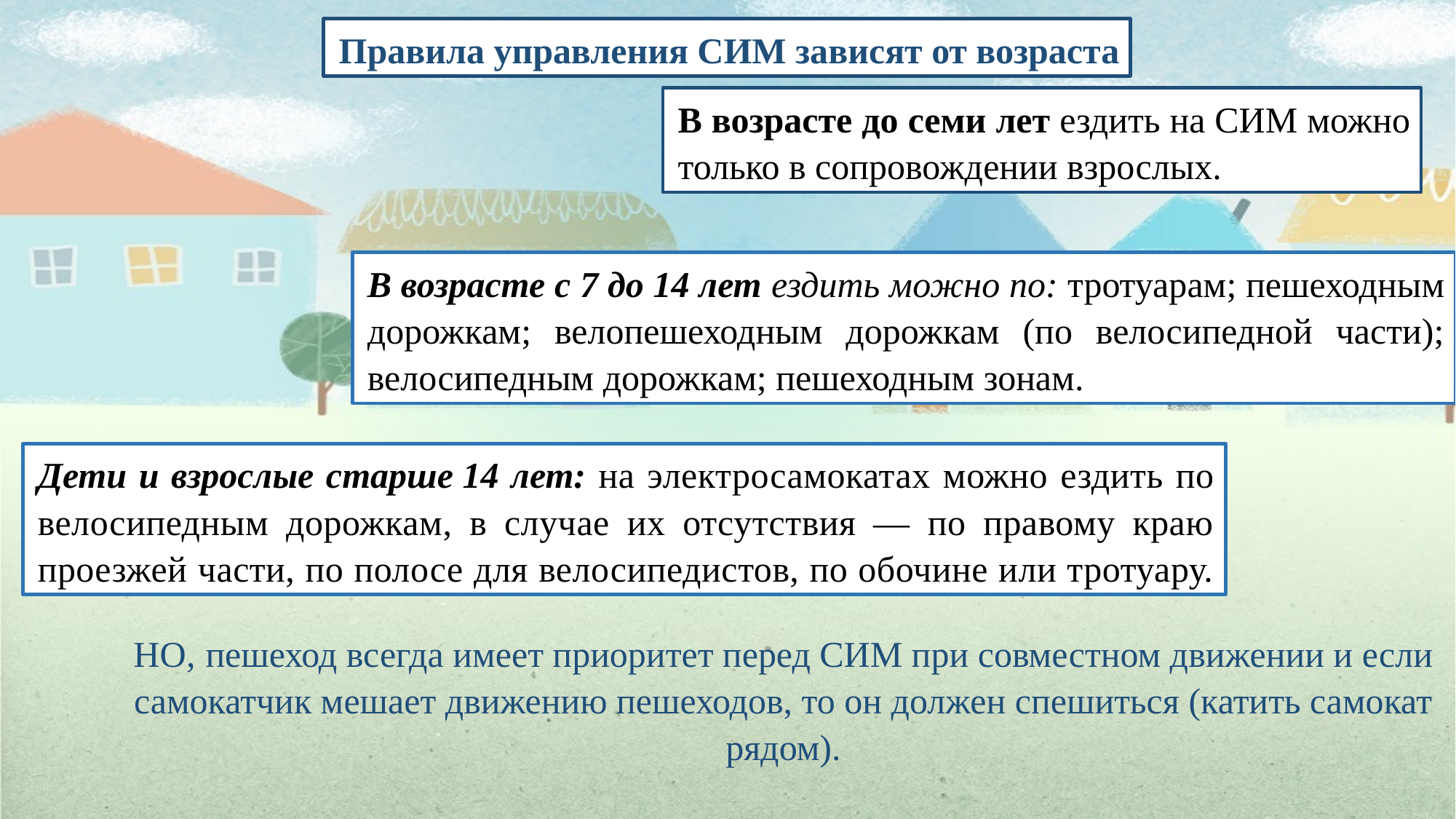

Правила управления СИМ зависят от возраста
В возрасте до семи лет ездить на СИМ можно только в сопровождении взрослых.
В возрасте с 7 до 14 лет ездить можно по: тротуарам; пешеходным дорожкам; велопешеходным дорожкам (по велосипедной части); велосипедным дорожкам; пешеходным зонам.
Дети и взрослые старше 14 лет: на электросамокатах можно ездить по велосипедным дорожкам, в случае их отсутствия — по правому краю проезжей части, по полосе для велосипедистов, по обочине или тротуару.
НО, пешеход всегда имеет приоритет перед СИМ при совместном движении и если самокатчик мешает движению пешеходов, то он должен спешиться (катить самокат рядом).